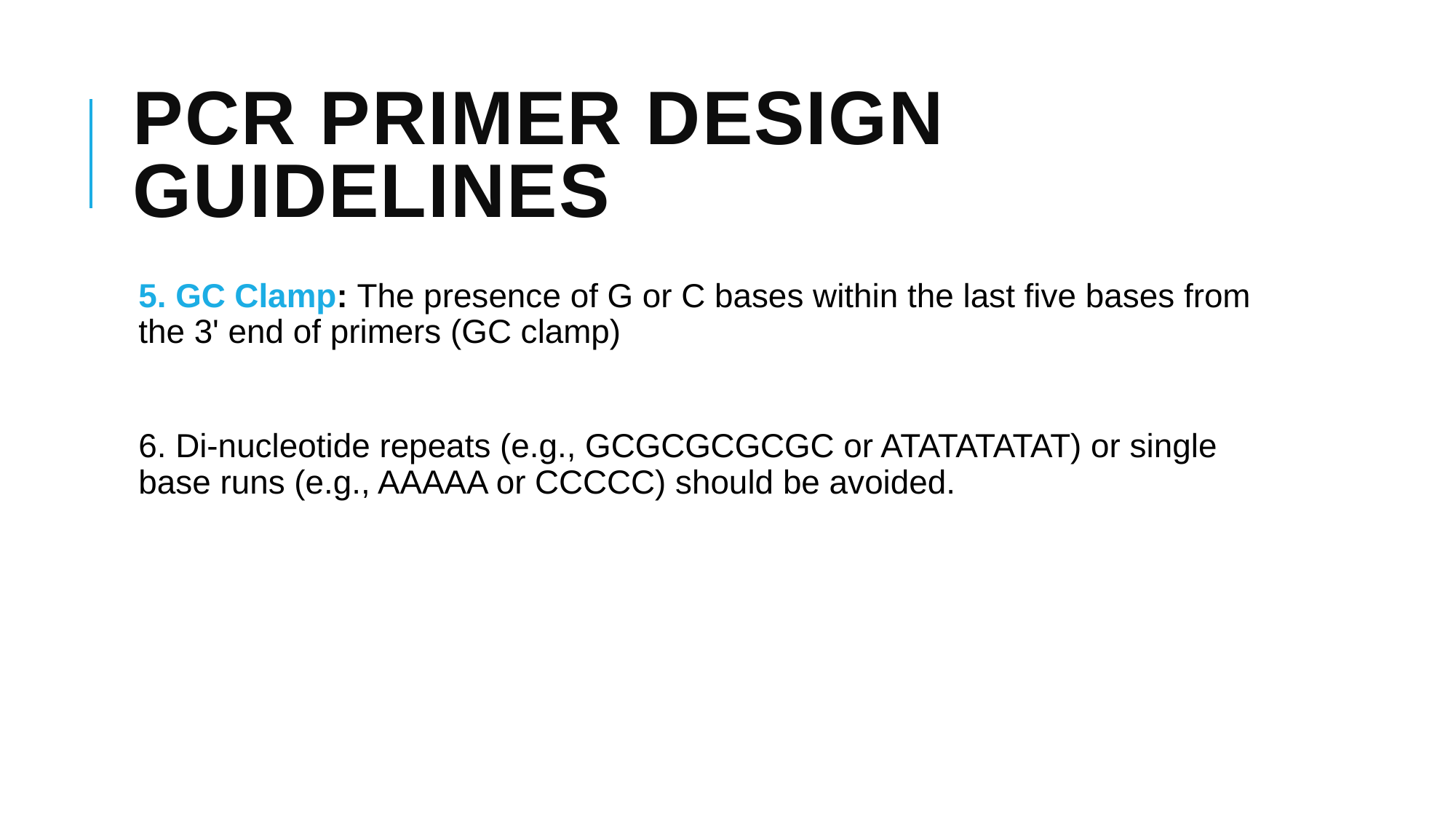

# PCR Primer Design Guidelines
5. GC Clamp: The presence of G or C bases within the last five bases from the 3' end of primers (GC clamp)

6. Di-nucleotide repeats (e.g., GCGCGCGCGC or ATATATATAT) or single base runs (e.g., AAAAA or CCCCC) should be avoided.